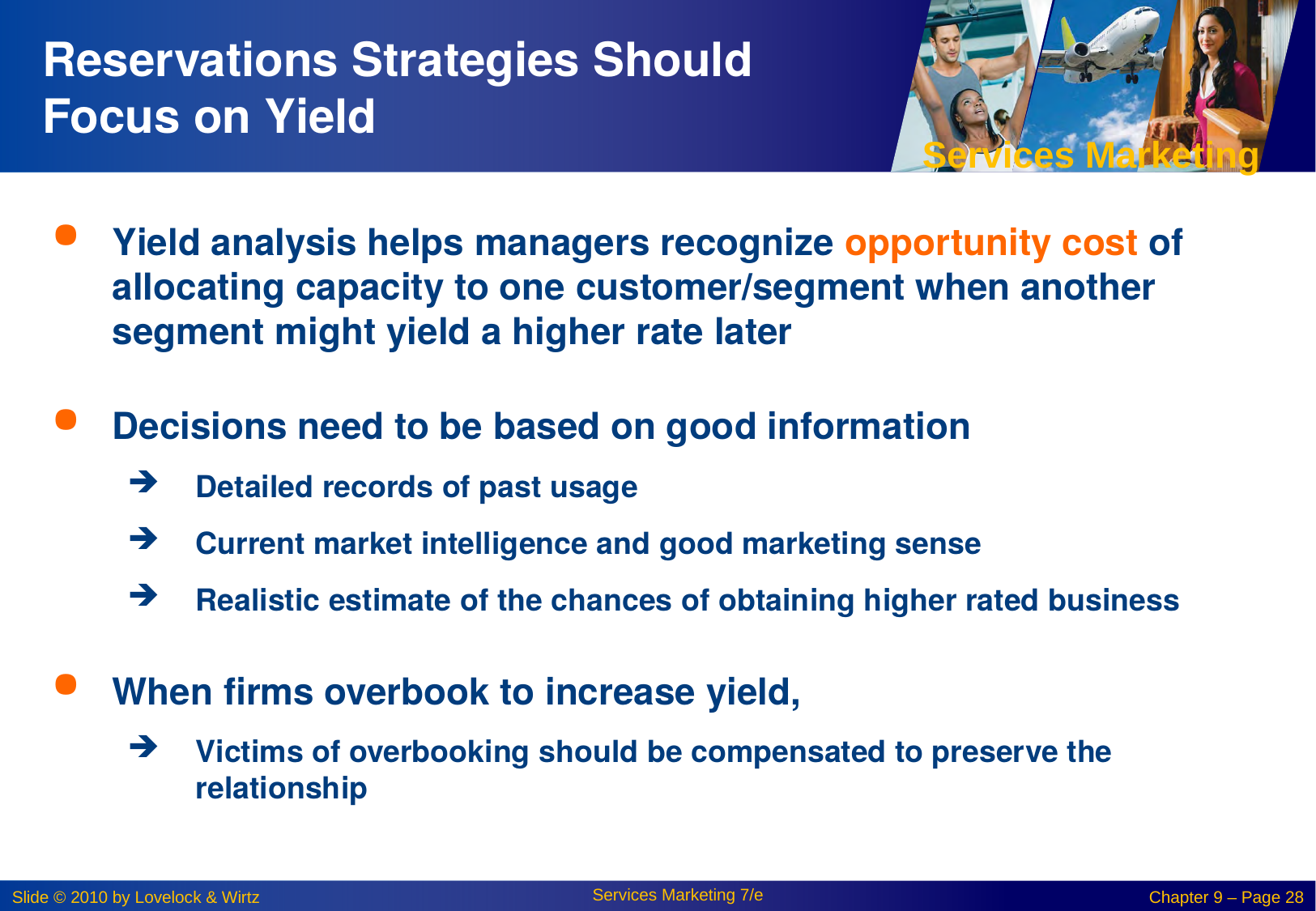

# Reservations Strategies Should Focus on Yield
Yield analysis helps managers recognize opportunity cost of allocating capacity to one customer/segment when another segment might yield a higher rate later
Decisions need to be based on good information
Detailed records of past usage
Current market intelligence and good marketing sense
Realistic estimate of the chances of obtaining higher rated business
When firms overbook to increase yield,
Victims of overbooking should be compensated to preserve the relationship